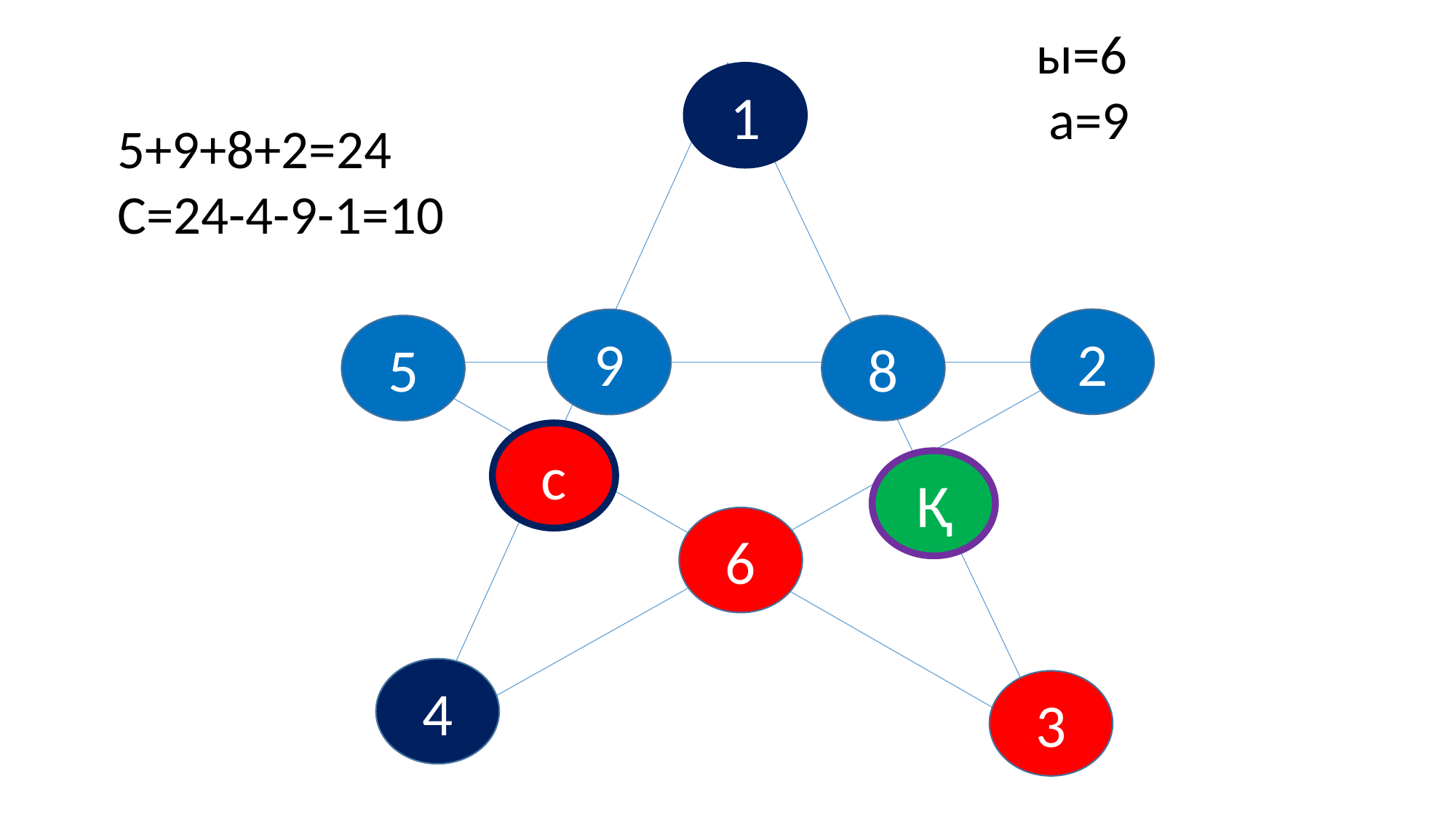

ы=6
 а=9

1
5+9+8+2=24
С=24-4-9-1=10
2
9
5
8
с
Қ
6
4
3